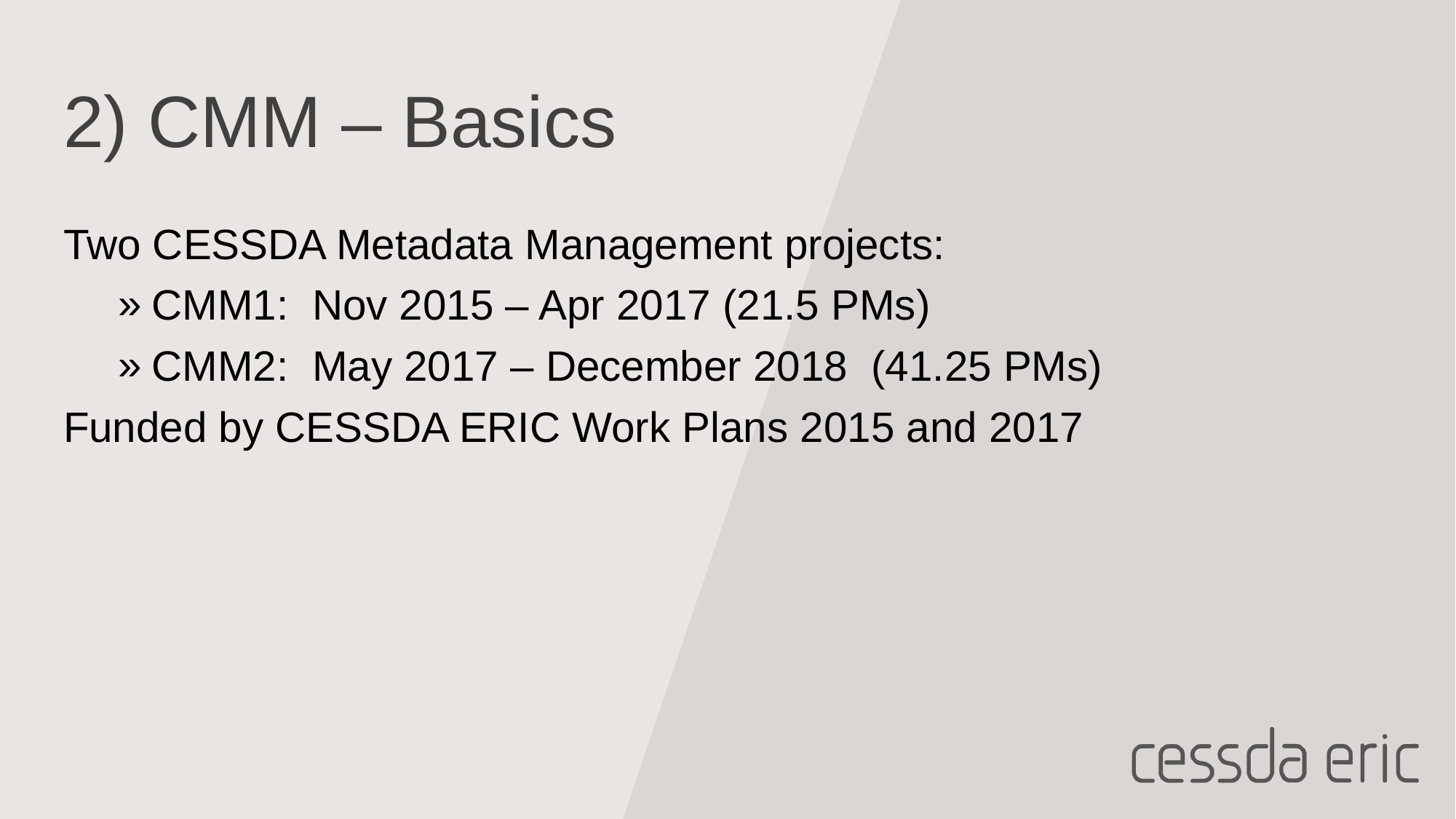

# 2) CMM – Basics
Two CESSDA Metadata Management projects:
CMM1:  Nov 2015 – Apr 2017 (21.5 PMs)
CMM2:  May 2017 – December 2018  (41.25 PMs)
Funded by CESSDA ERIC Work Plans 2015 and 2017